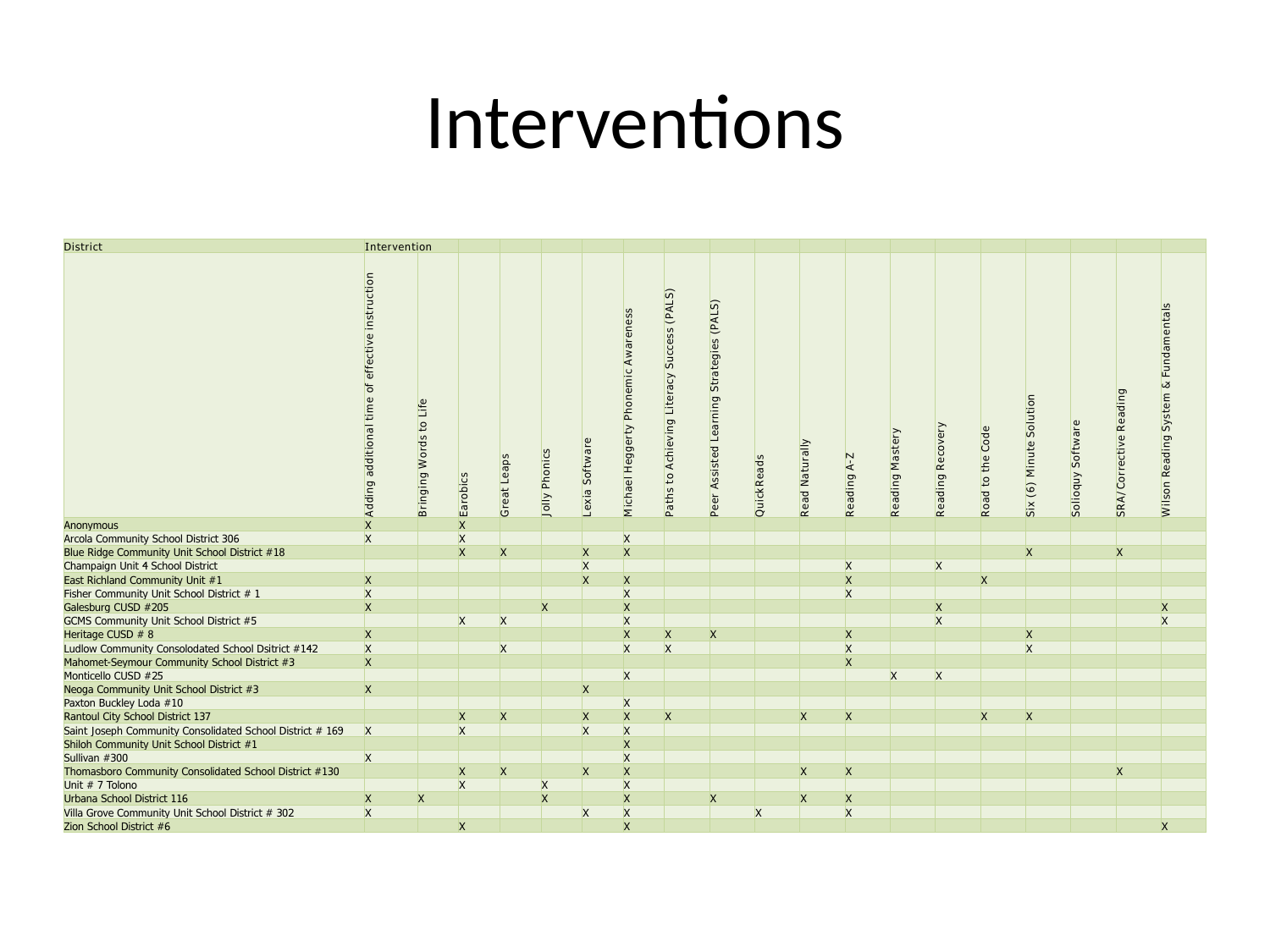

# Interventions
| District | Intervention |  |  |  |  |  |  |  |  |  |  |  |  |  |  |  |  |  |  |
| --- | --- | --- | --- | --- | --- | --- | --- | --- | --- | --- | --- | --- | --- | --- | --- | --- | --- | --- | --- |
|  | Adding additional time of effective instruction | Bringing Words to Life | Earobics | Great Leaps | Jolly Phonics | Lexia Software | Michael Heggerty Phonemic Awareness | Paths to Achieving Literacy Success (PALS) | Peer Assisted Learning Strategies (PALS) | QuickReads | Read Naturally | Reading A-Z | Reading Mastery | Reading Recovery | Road to the Code | Six (6) Minute Solution | Solioquy Software | SRA/Corrective Reading | Wilson Reading System & Fundamentals |
| Anonymous | X |  | X |  |  |  |  |  |  |  |  |  |  |  |  |  |  |  |  |
| Arcola Community School District 306 | X |  | X |  |  |  | X |  |  |  |  |  |  |  |  |  |  |  |  |
| Blue Ridge Community Unit School District #18 |  |  | X | X |  | X | X |  |  |  |  |  |  |  |  | X |  | X |  |
| Champaign Unit 4 School District |  |  |  |  |  | X |  |  |  |  |  | X |  | X |  |  |  |  |  |
| East Richland Community Unit #1 | X |  |  |  |  | X | X |  |  |  |  | X |  |  | X |  |  |  |  |
| Fisher Community Unit School District # 1 | X |  |  |  |  |  | X |  |  |  |  | X |  |  |  |  |  |  |  |
| Galesburg CUSD #205 | X |  |  |  | X |  | X |  |  |  |  |  |  | X |  |  |  |  | X |
| GCMS Community Unit School District #5 |  |  | X | X |  |  | X |  |  |  |  |  |  | X |  |  |  |  | X |
| Heritage CUSD # 8 | X |  |  |  |  |  | X | X | X |  |  | X |  |  |  | X |  |  |  |
| Ludlow Community Consolodated School Dsitrict #142 | X |  |  | X |  |  | X | X |  |  |  | X |  |  |  | X |  |  |  |
| Mahomet-Seymour Community School District #3 | X |  |  |  |  |  |  |  |  |  |  | X |  |  |  |  |  |  |  |
| Monticello CUSD #25 |  |  |  |  |  |  | X |  |  |  |  |  | X | X |  |  |  |  |  |
| Neoga Community Unit School District #3 | X |  |  |  |  | X |  |  |  |  |  |  |  |  |  |  |  |  |  |
| Paxton Buckley Loda #10 |  |  |  |  |  |  | X |  |  |  |  |  |  |  |  |  |  |  |  |
| Rantoul City School District 137 |  |  | X | X |  | X | X | X |  |  | X | X |  |  | X | X |  |  |  |
| Saint Joseph Community Consolidated School District # 169 | X |  | X |  |  | X | X |  |  |  |  |  |  |  |  |  |  |  |  |
| Shiloh Community Unit School District #1 |  |  |  |  |  |  | X |  |  |  |  |  |  |  |  |  |  |  |  |
| Sullivan #300 | X |  |  |  |  |  | X |  |  |  |  |  |  |  |  |  |  |  |  |
| Thomasboro Community Consolidated School District #130 |  |  | X | X |  | X | X |  |  |  | X | X |  |  |  |  |  | X |  |
| Unit # 7 Tolono |  |  | X |  | X |  | X |  |  |  |  |  |  |  |  |  |  |  |  |
| Urbana School District 116 | X | X |  |  | X |  | X |  | X |  | X | X |  |  |  |  |  |  |  |
| Villa Grove Community Unit School District # 302 | X |  |  |  |  | X | X |  |  | X |  | X |  |  |  |  |  |  |  |
| Zion School District #6 |  |  | X |  |  |  | X |  |  |  |  |  |  |  |  |  |  |  | X |